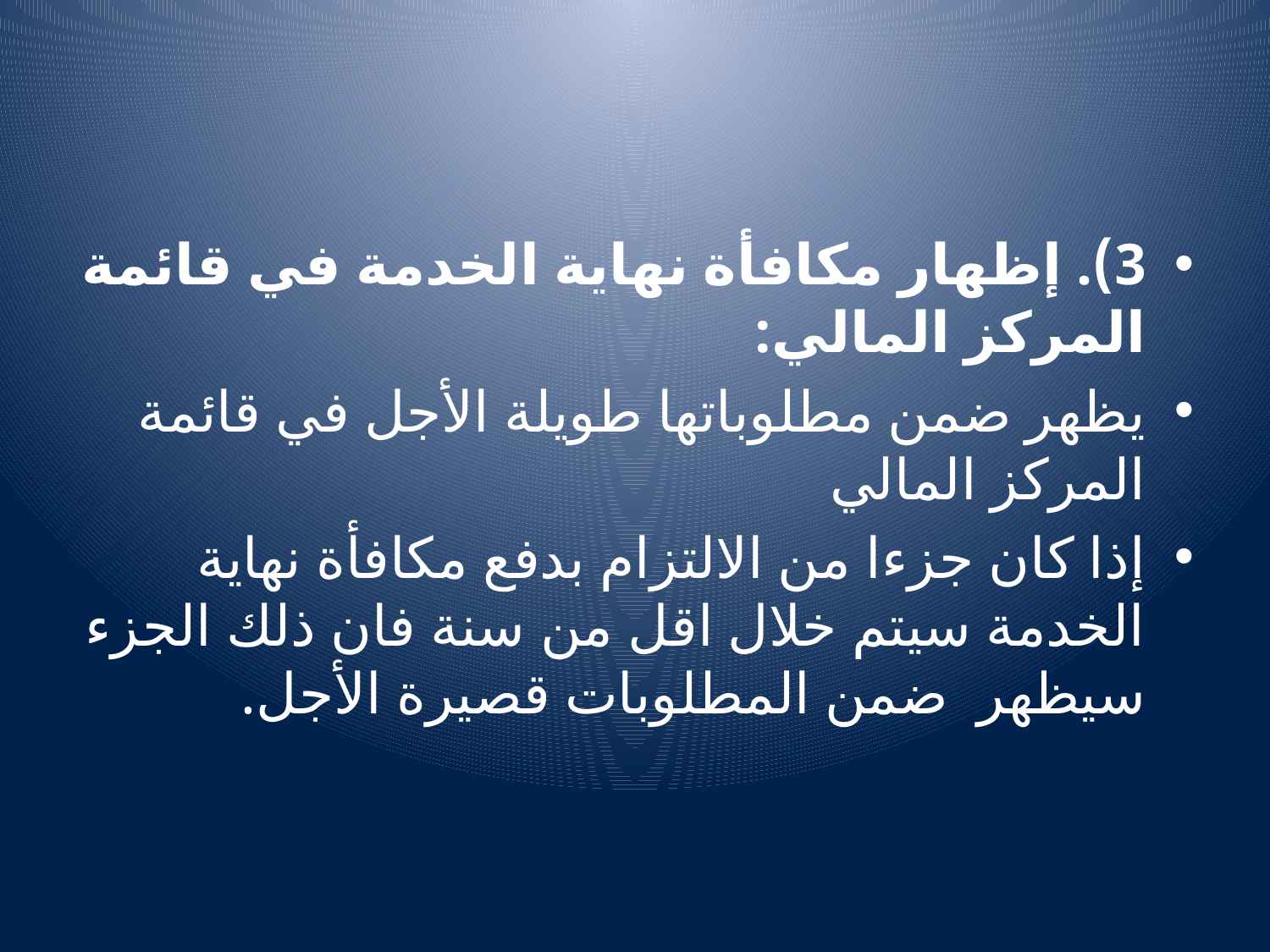

#
3). إظهار مكافأة نهاية الخدمة في قائمة المركز المالي:
يظهر ضمن مطلوباتها طويلة الأجل في قائمة المركز المالي
إذا كان جزءا من الالتزام بدفع مكافأة نهاية الخدمة سيتم خلال اقل من سنة فان ذلك الجزء سيظهر  ضمن المطلوبات قصيرة الأجل.